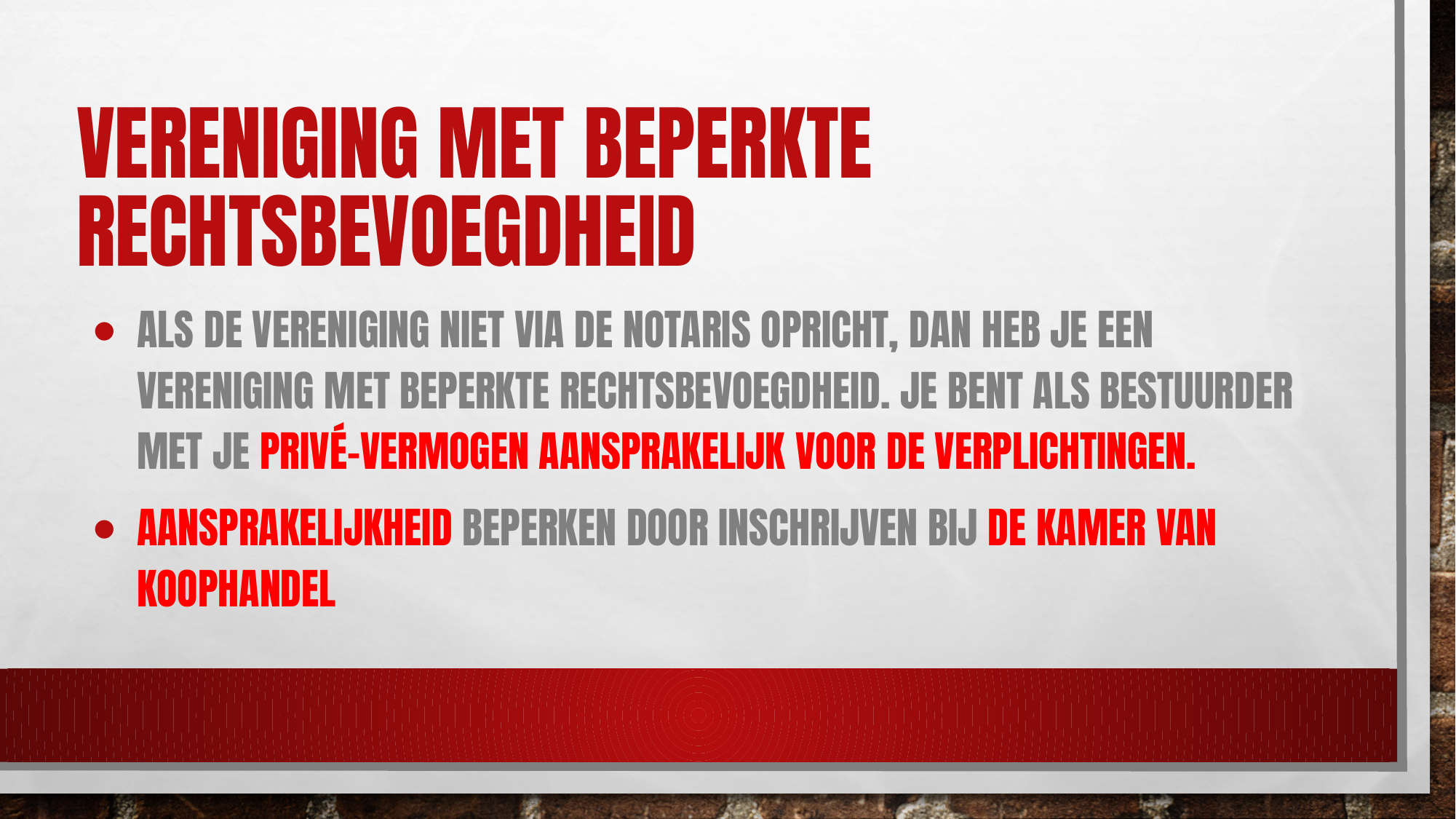

# Vereniging met beperkte rechtsbevoegdheid
Als de vereniging niet via de notaris opricht, dan heb je een vereniging met beperkte rechtsbevoegdheid. Je bent als bestuurder met je privé-vermogen aansprakelijk voor de verplichtingen.
Aansprakelijkheid beperken door inschrijven bij de kamer van koophandel